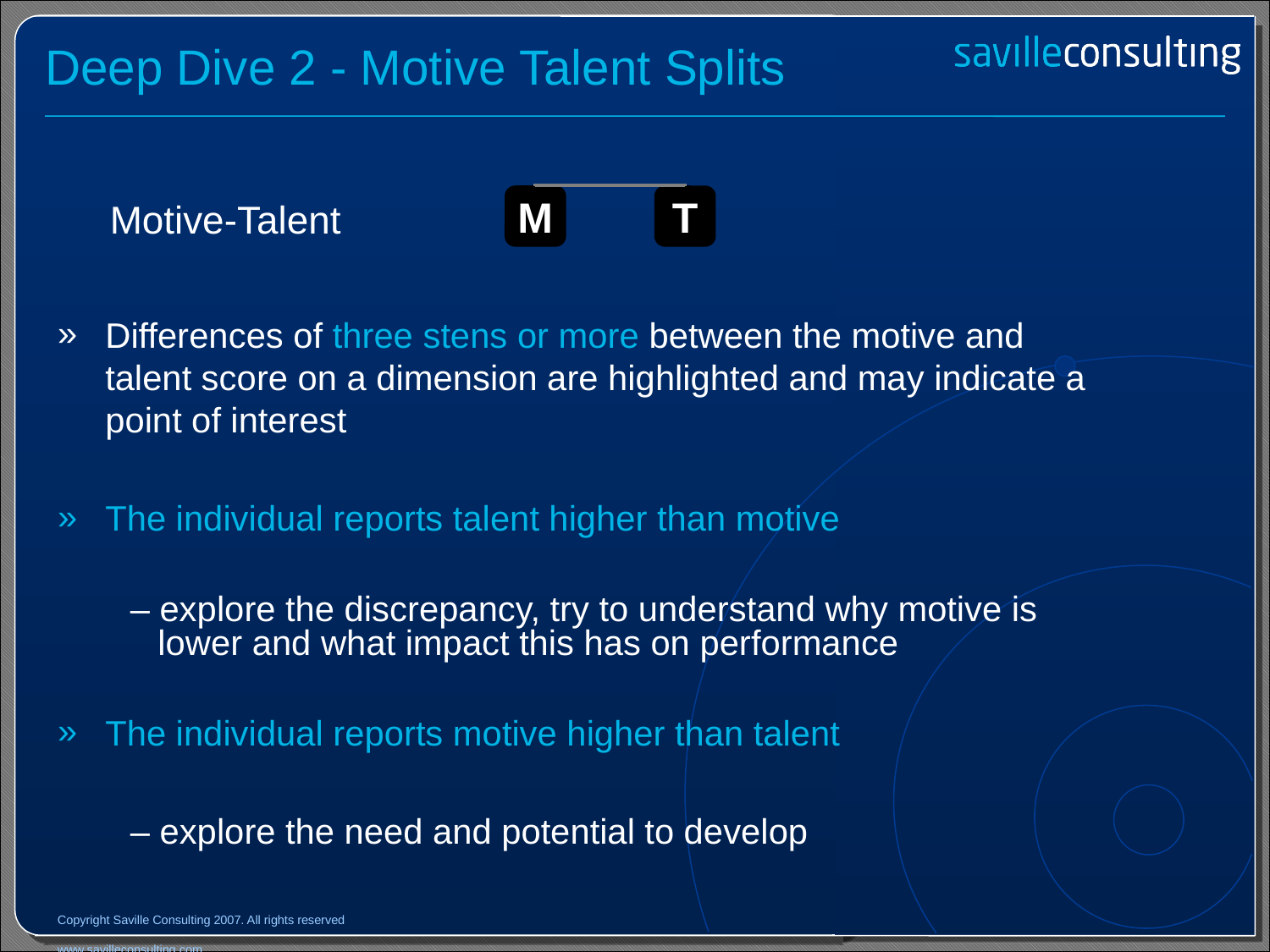

Deep Dive 2 - Motive Talent Splits
M
T
Motive-Talent
Differences of three stens or more between the motive and talent score on a dimension are highlighted and may indicate a point of interest

The individual reports talent higher than motive

– explore the discrepancy, try to understand why motive is lower and what impact this has on performance

The individual reports motive higher than talent

– explore the need and potential to develop